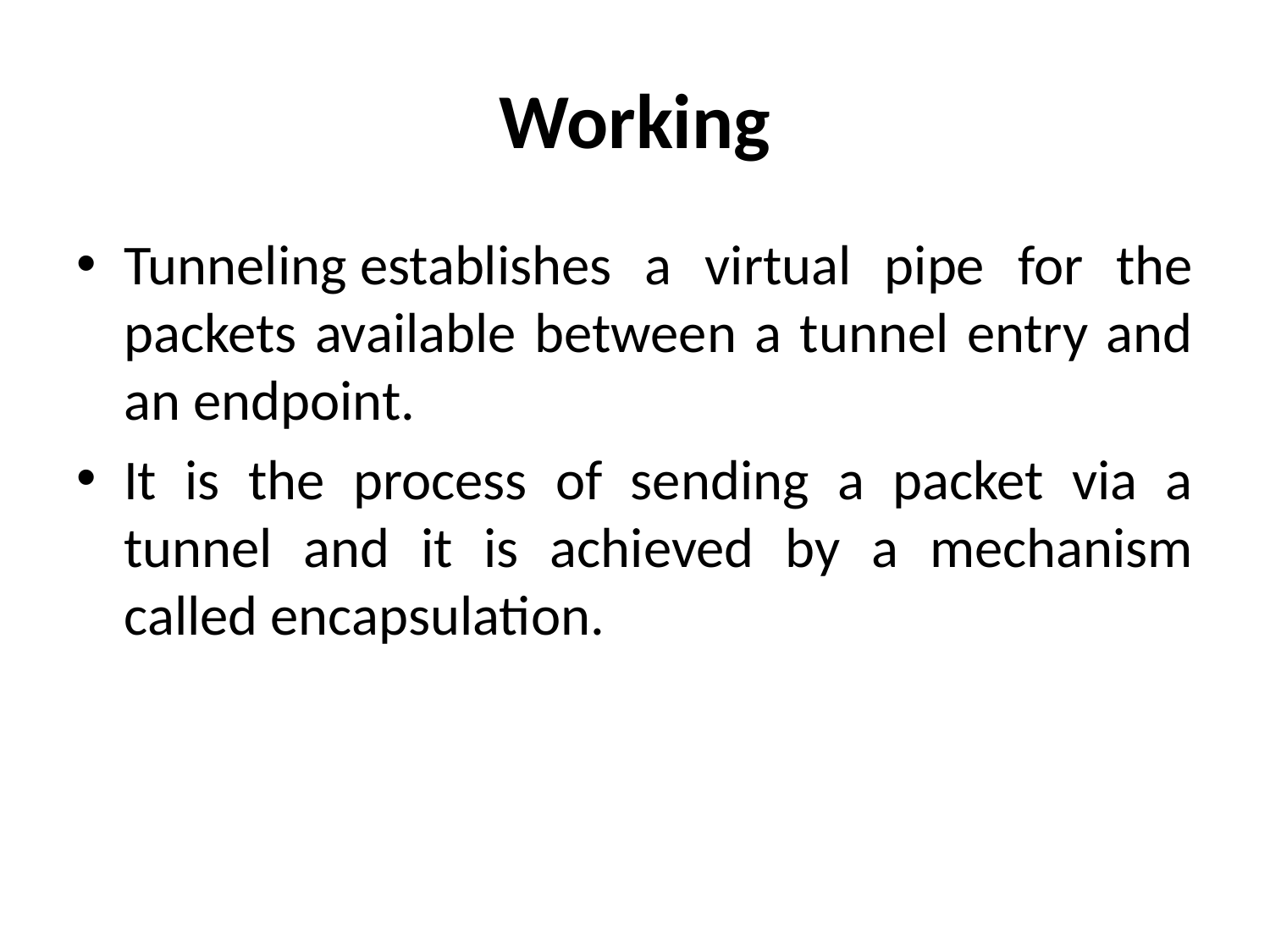

# Working
Tunneling establishes a virtual pipe for the packets available between a tunnel entry and an endpoint.
It is the process of sending a packet via a tunnel and it is achieved by a mechanism called encapsulation.